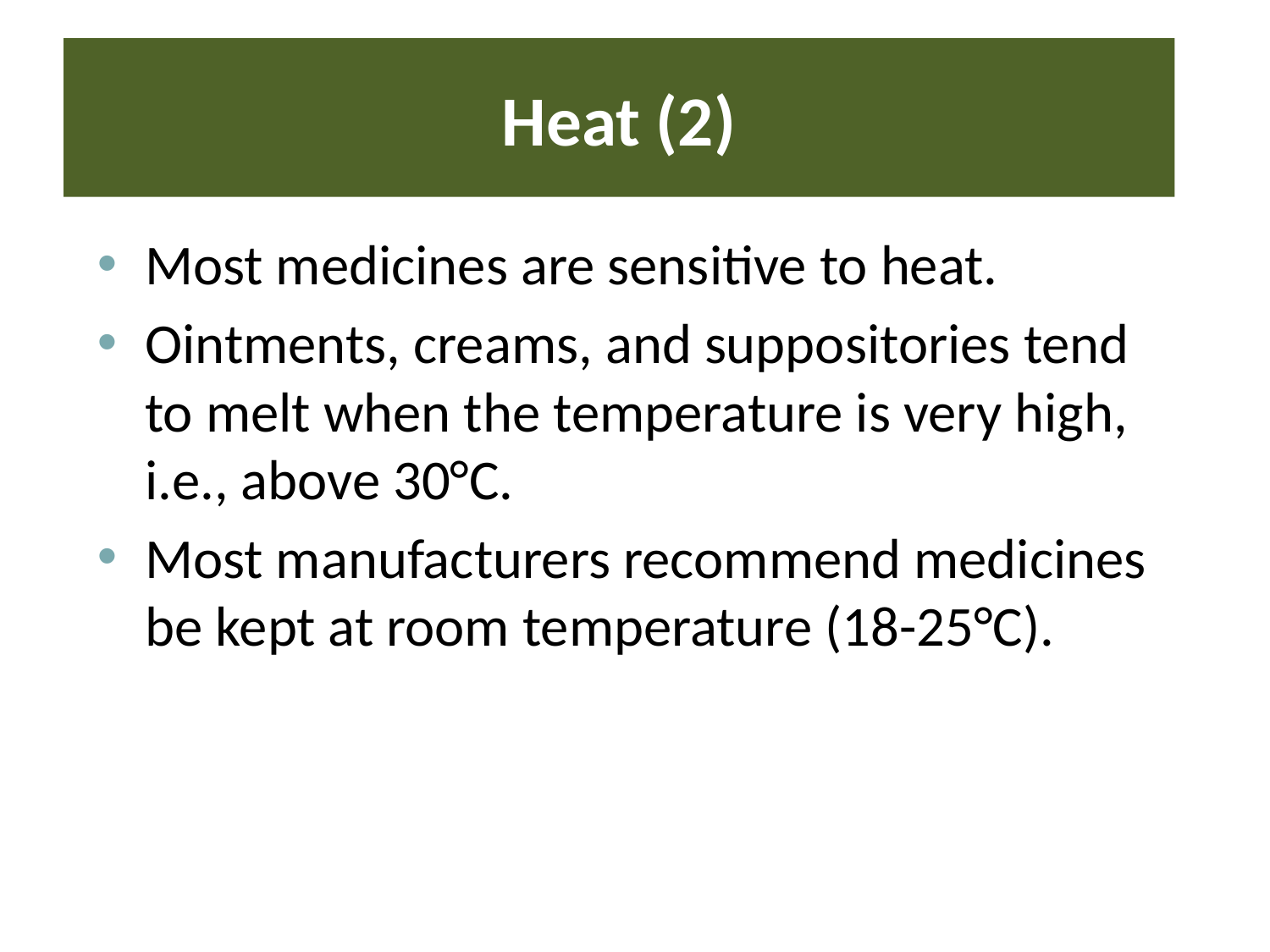

# Heat (2)
Most medicines are sensitive to heat.
Ointments, creams, and suppositories tend to melt when the temperature is very high, i.e., above 30°C.
Most manufacturers recommend medicines be kept at room temperature (18-25°C).